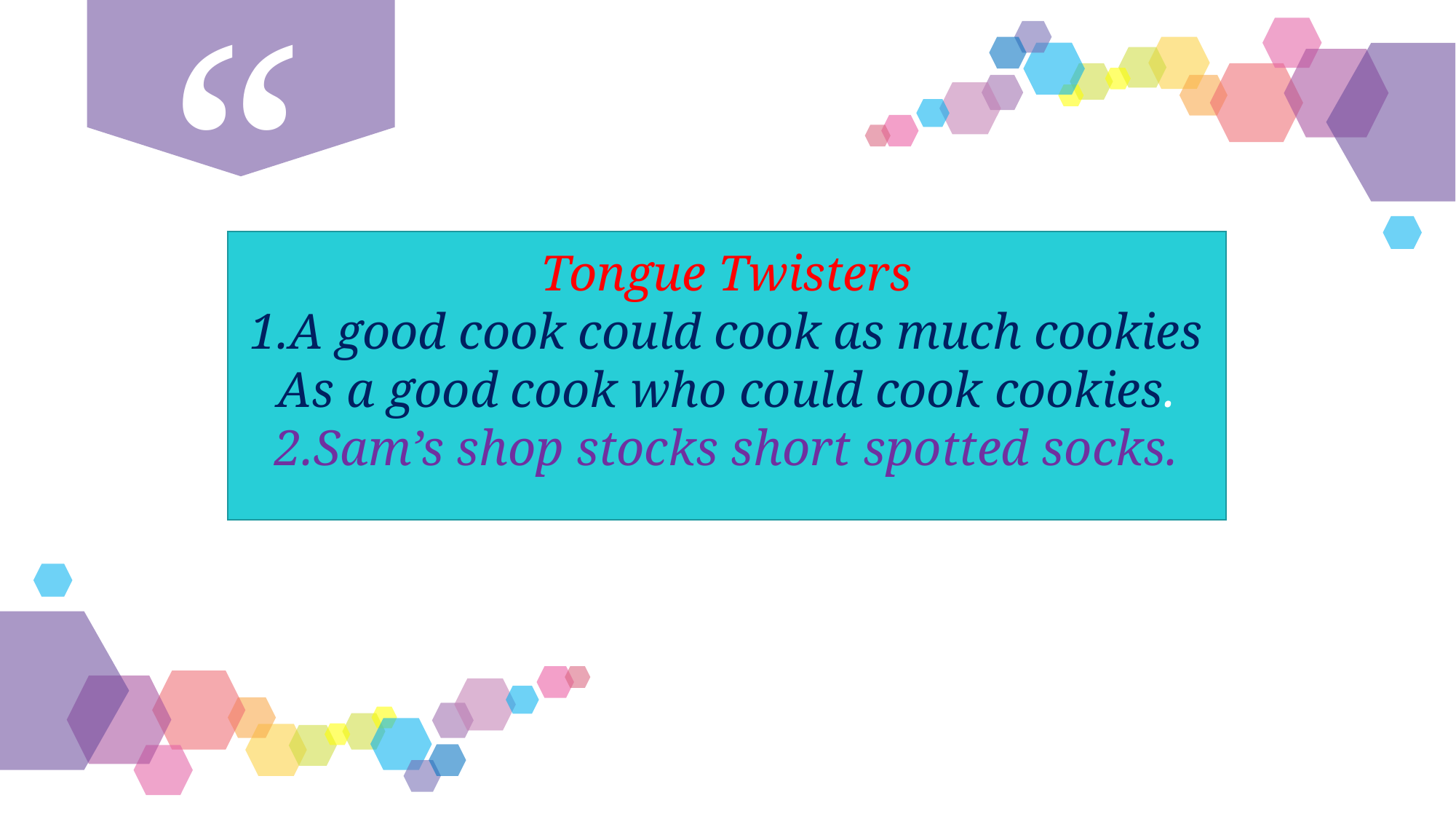

Tongue Twisters
1.A good cook could cook as much cookies
As a good cook who could cook cookies.
2.Sam’s shop stocks short spotted socks.